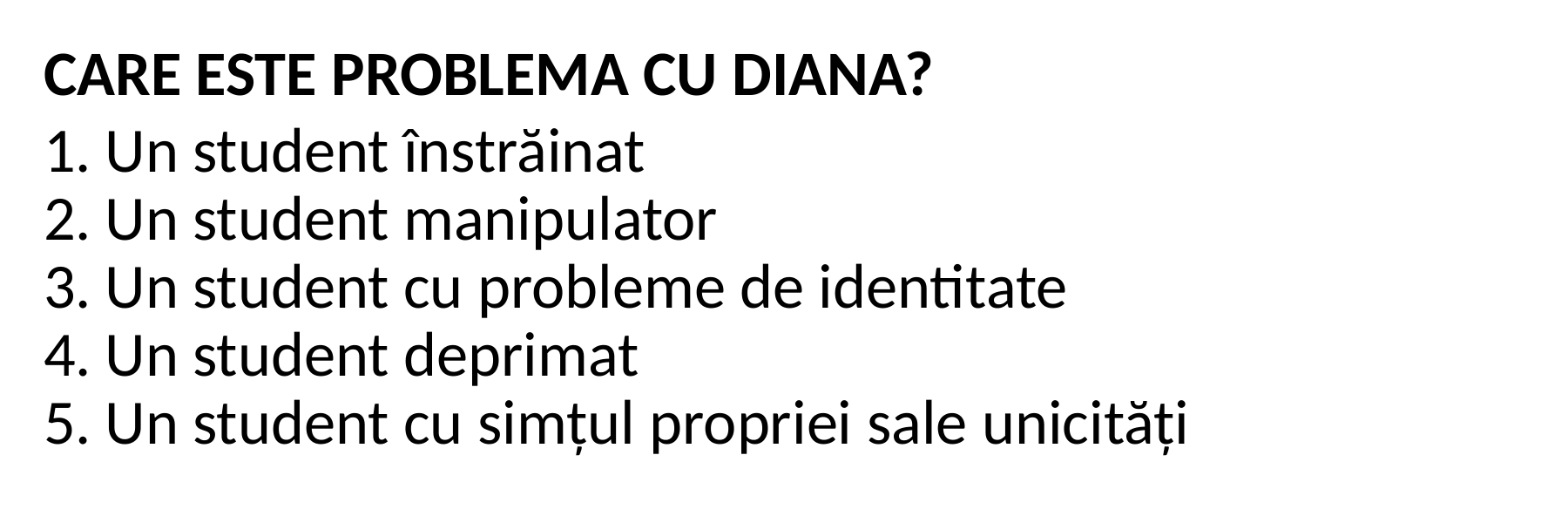

CARE ESTE PROBLEMA CU DIANA?
Un student înstrăinat
Un student manipulator
Un student cu probleme de identitate
Un student deprimat
Un student cu simțul propriei sale unicități